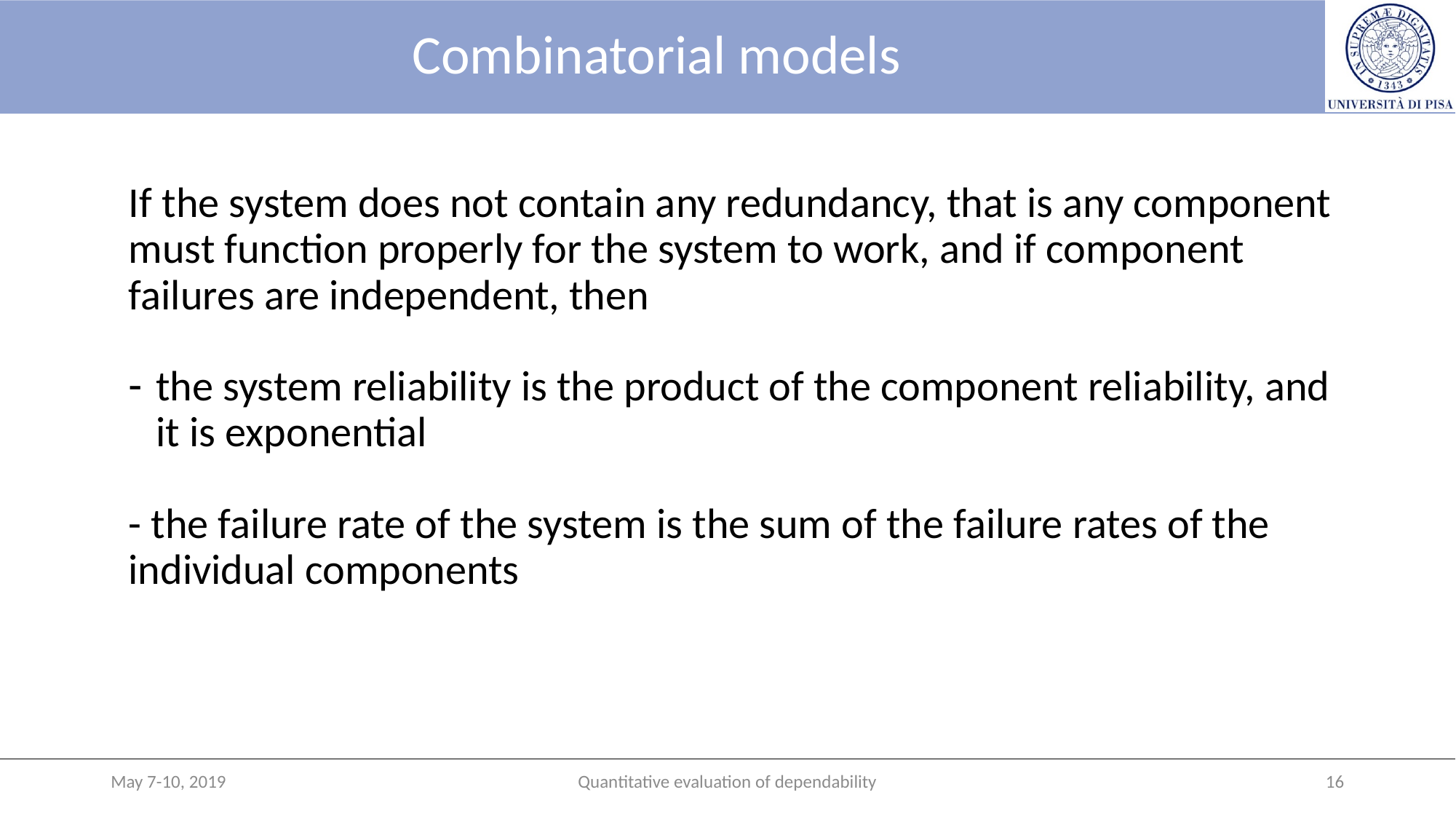

# Combinatorial models
If the system does not contain any redundancy, that is any component must function properly for the system to work, and if component failures are independent, then

the system reliability is the product of the component reliability, and it is exponential

- the failure rate of the system is the sum of the failure rates of the individual components

May 7-10, 2019
Quantitative evaluation of dependability
16